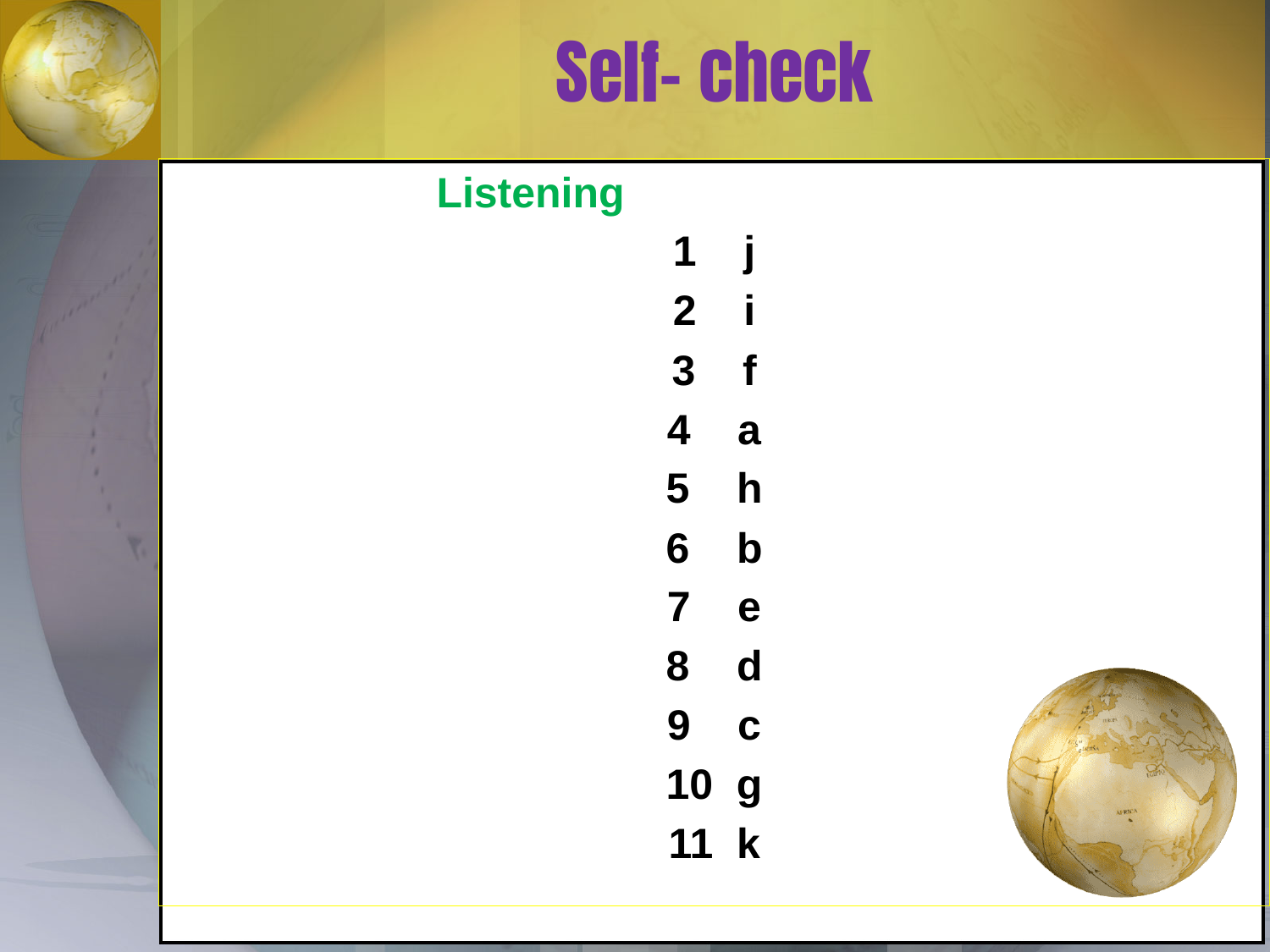

# Self- check
Listening
1    j
2    i
3    f
4    a
5    h
6    b
7    e
8    d
9    c
10  g
11  k